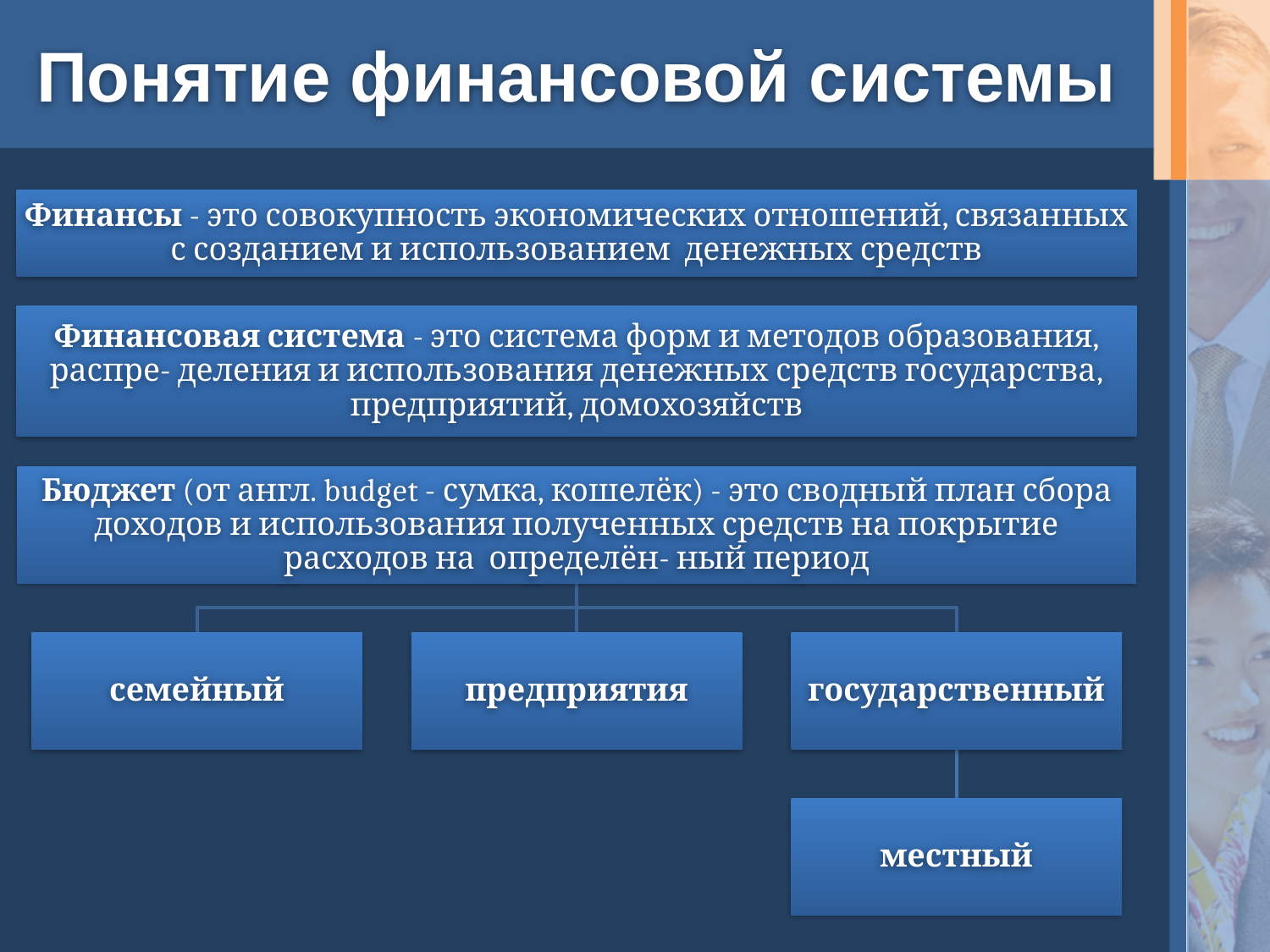

# Понятие финансовой системы

Финансы - это совокупность экономических отношений, связанных с созданием и использованием  денежных средств

Финансовая система - это система форм и методов образования, распре- деления и использования денежных средств государства, предприятий, домохозяйств

Бюджет (от англ. budget - сумка, кошелёк) - это сводный план сбора доходов и использования полученных средств на покрытие расходов на  определён- ный период

семейный

предприятия

государственный

местный